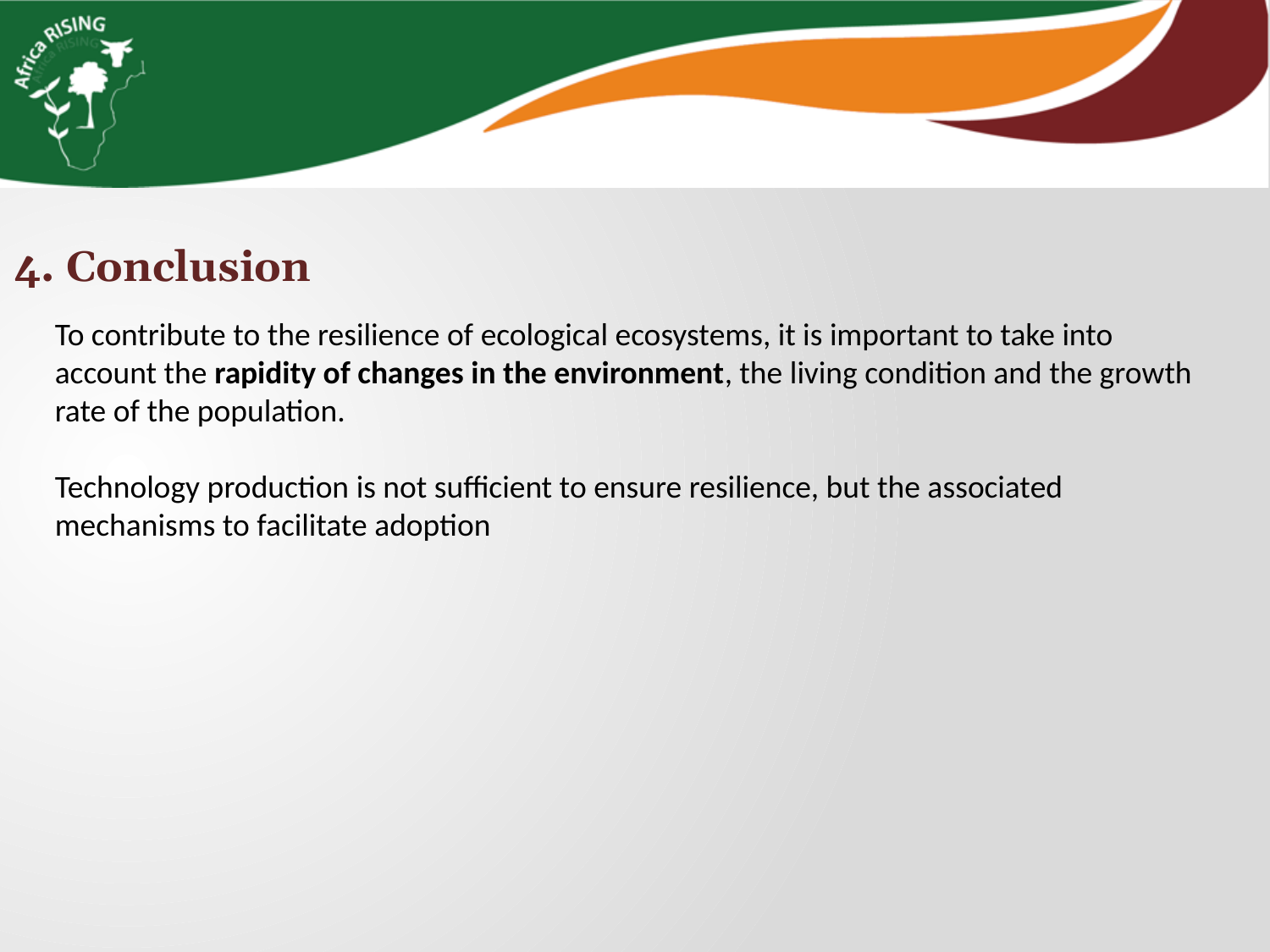

4. Conclusion

To contribute to the resilience of ecological ecosystems, it is important to take into account the rapidity of changes in the environment, the living condition and the growth rate of the population.

Technology production is not sufficient to ensure resilience, but the associated mechanisms to facilitate adoption